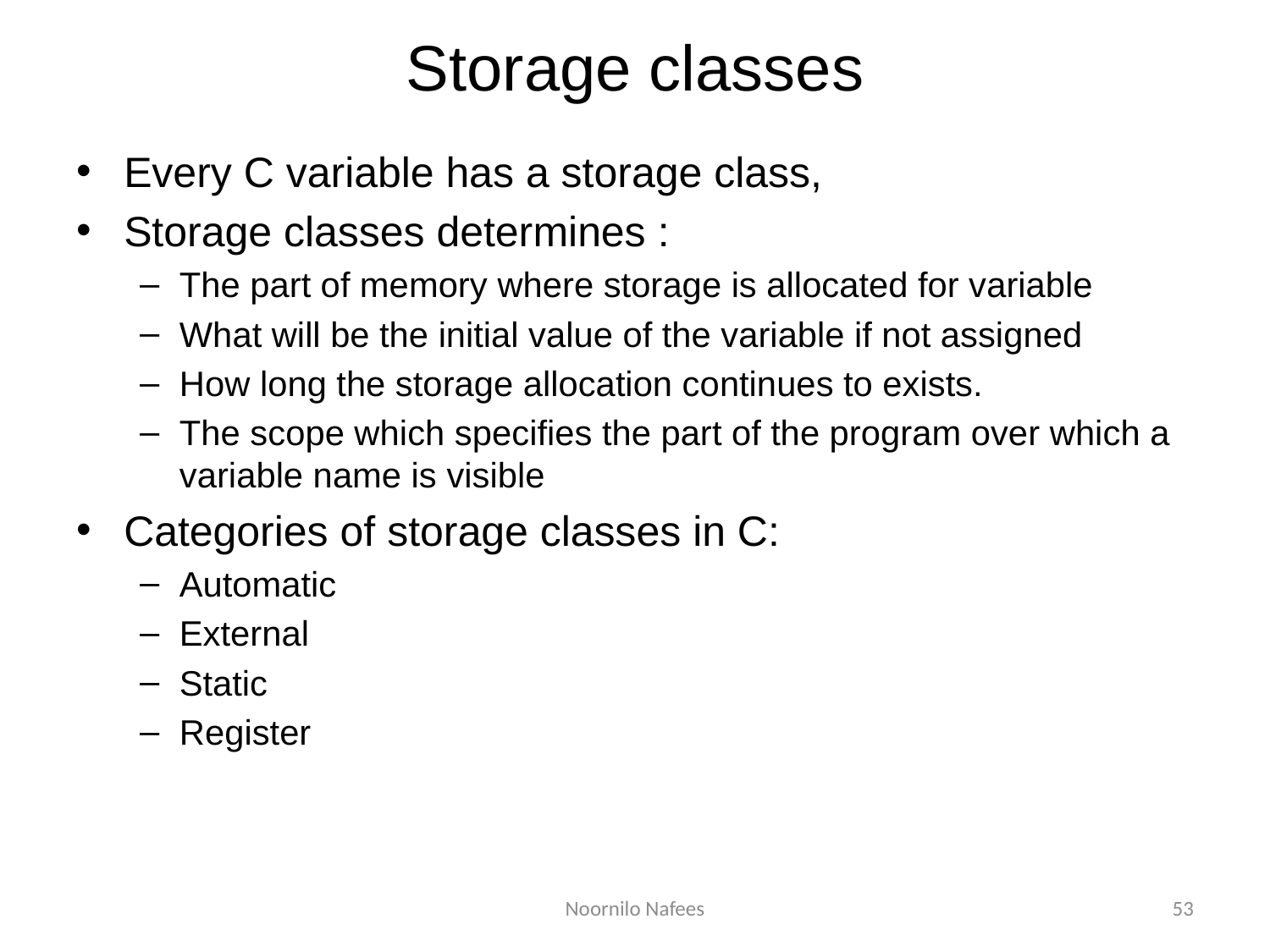

# Storage classes
Every C variable has a storage class,
Storage classes determines :
The part of memory where storage is allocated for variable
What will be the initial value of the variable if not assigned
How long the storage allocation continues to exists.
The scope which specifies the part of the program over which a variable name is visible
Categories of storage classes in C:
Automatic
External
Static
Register

Noornilo Nafees
53